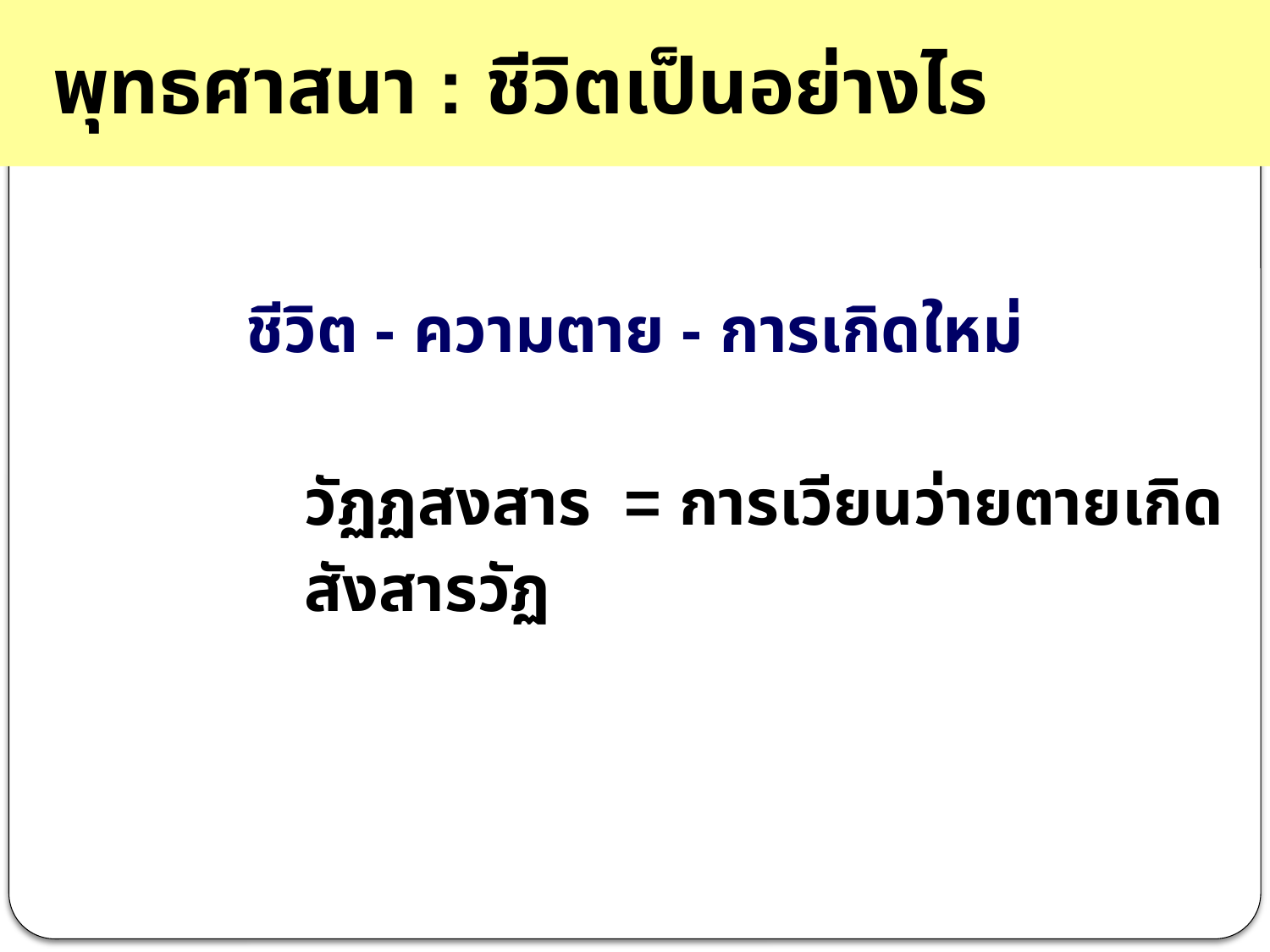

พุทธศาสนา : ชีวิตเป็นอย่างไร

ชีวิต - ความตาย - การเกิดใหม่

			วัฏฏสงสาร  = การเวียนว่ายตายเกิด
			สังสารวัฏ